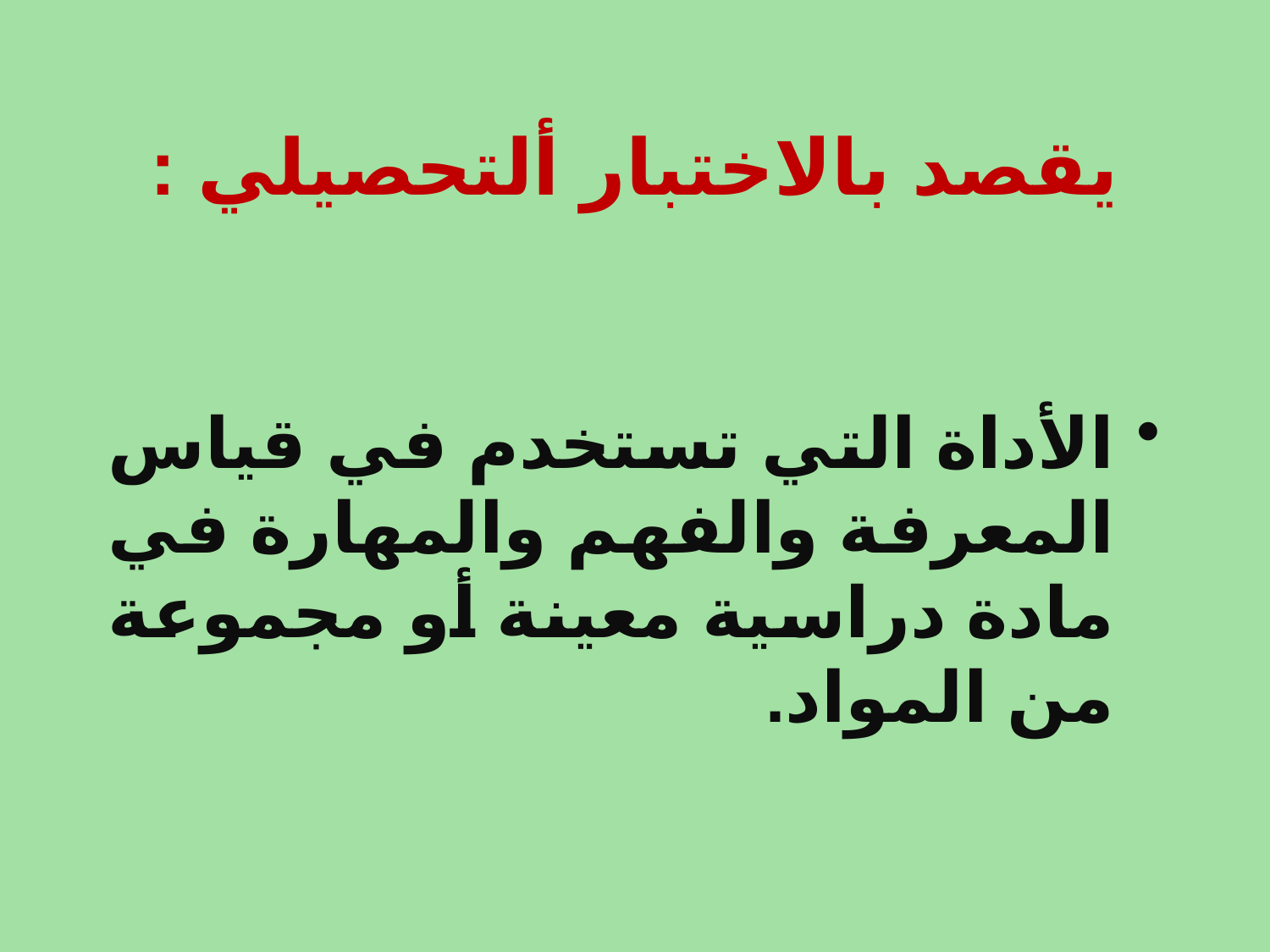

# يقصد بالاختبار ألتحصيلي :
الأداة التي تستخدم في قياس المعرفة والفهم والمهارة في مادة دراسية معينة أو مجموعة من المواد.